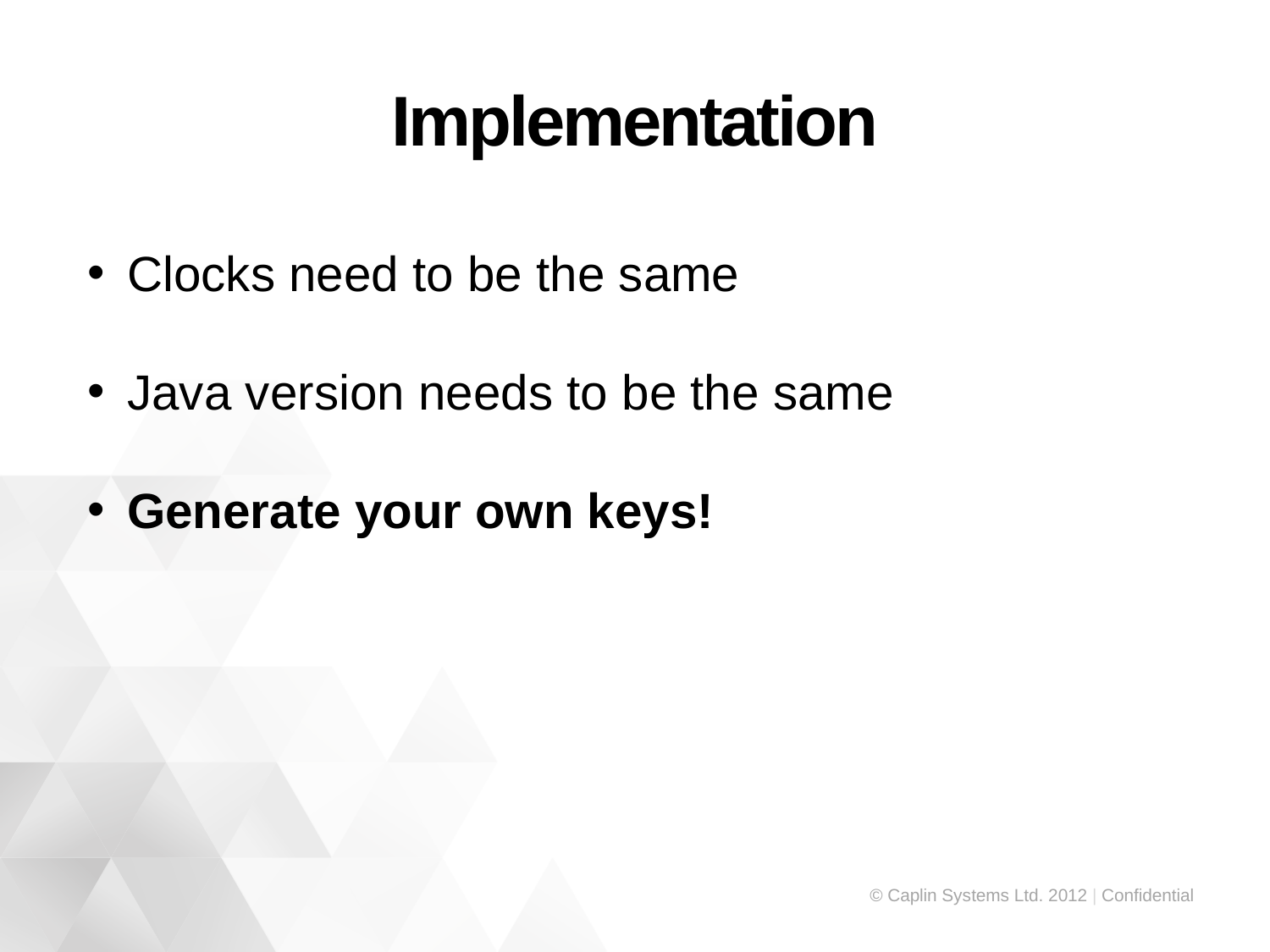

# Implementation
Clocks need to be the same

Java version needs to be the same

Generate your own keys!